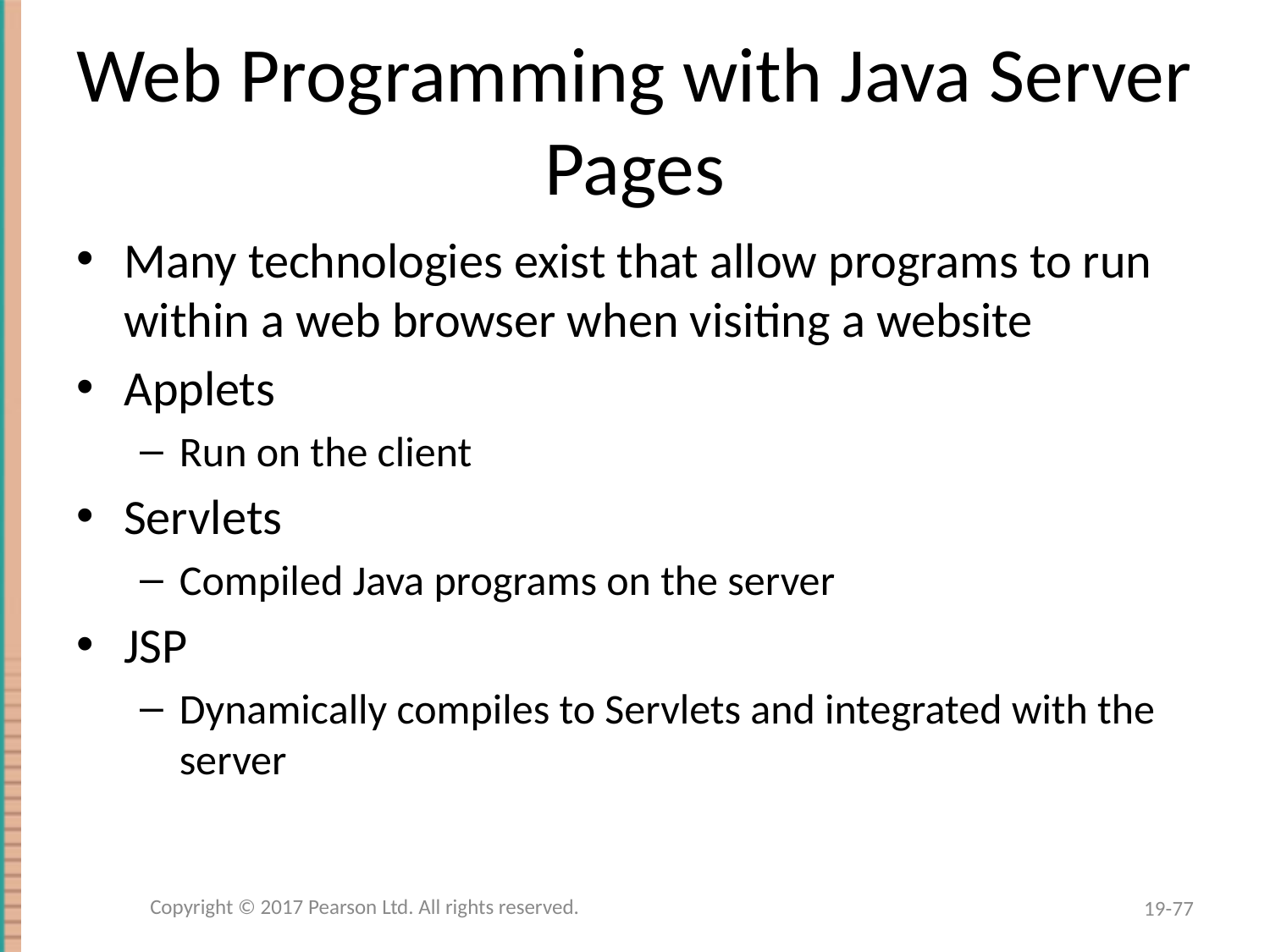

# Web Programming with Java Server Pages
Many technologies exist that allow programs to run within a web browser when visiting a website
Applets
Run on the client
Servlets
Compiled Java programs on the server
JSP
Dynamically compiles to Servlets and integrated with the server
Copyright © 2017 Pearson Ltd. All rights reserved.
19-77